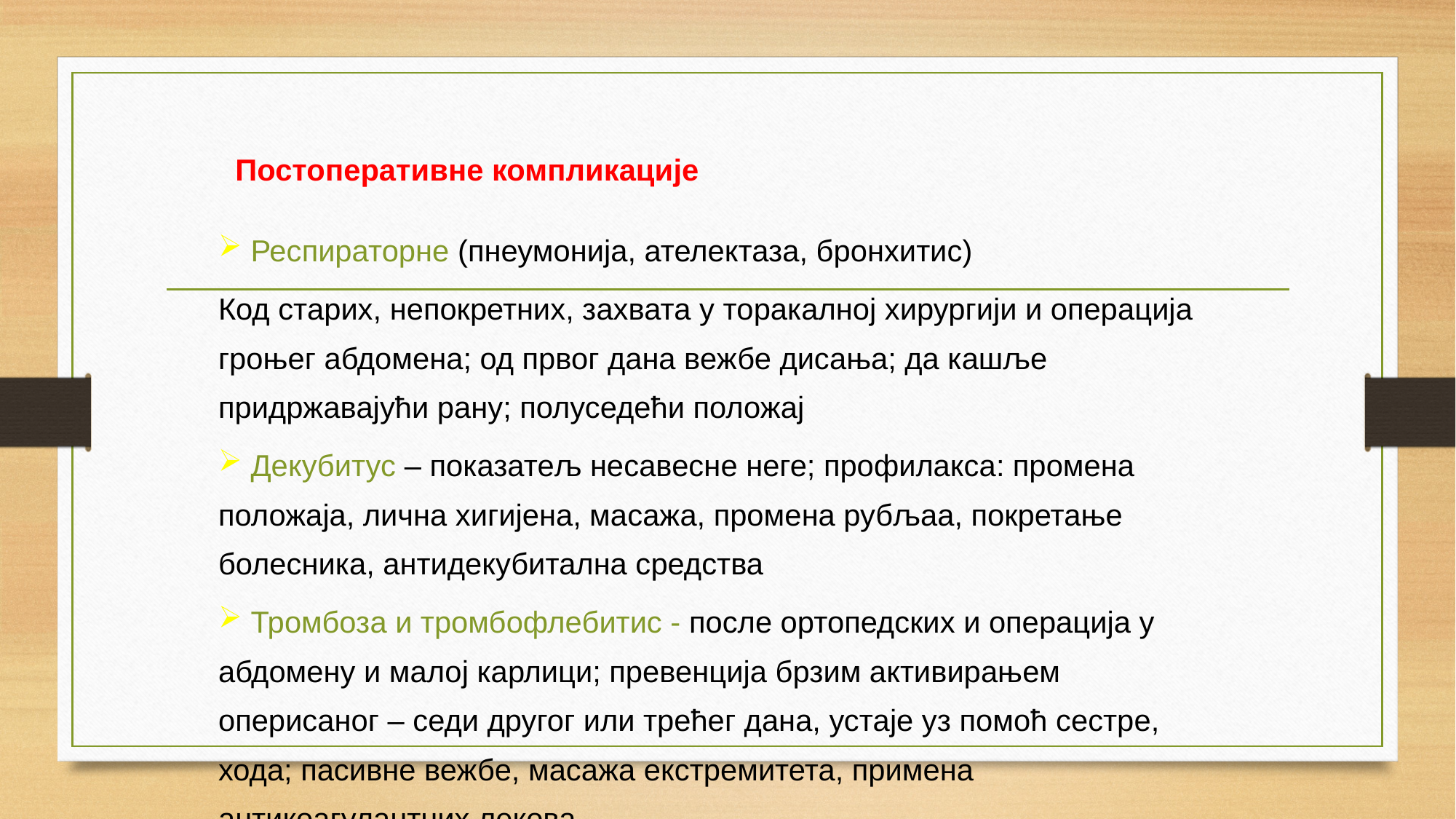

Постоперативне компликације
 Респираторне (пнеумонија, ателектаза, бронхитис)
Код старих, непокретних, захвата у торакалној хирургији и операција гроњег абдомена; од првог дана вежбе дисања; да кашље придржавајући рану; полуседећи положај
 Декубитус – показатељ несавесне неге; профилакса: промена положаја, лична хигијена, масажа, промена рубљаа, покретање болесника, антидекубитална средства
 Тромбоза и тромбофлебитис - после ортопедских и операција у абдомену и малој карлици; превенција брзим активирањем оперисаног – седи другог или трећег дана, устаје уз помоћ сестре, хода; пасивне вежбе, масажа екстремитета, примена антикоагулантних лекова